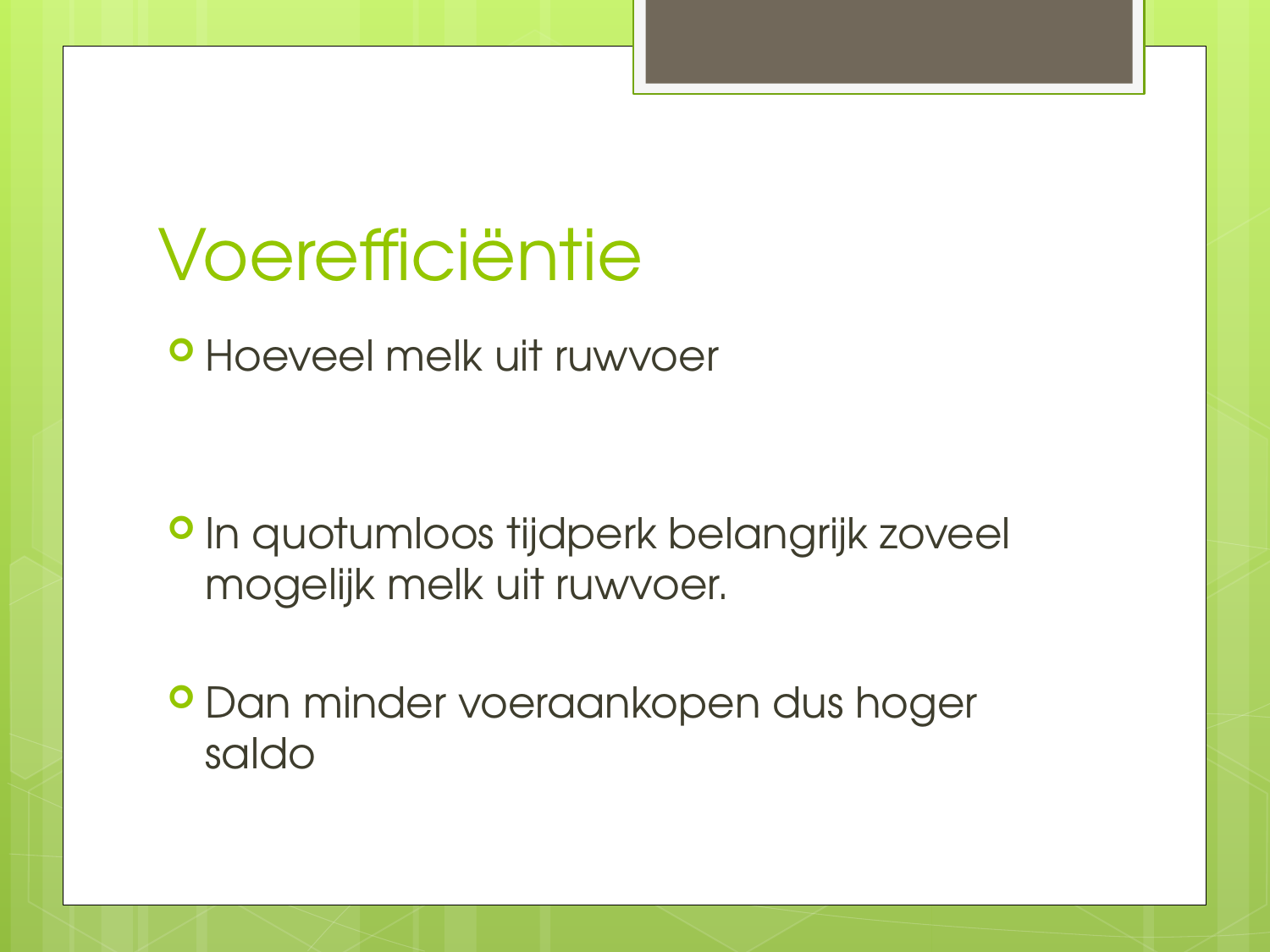

# Voerefficiëntie
Hoeveel melk uit ruwvoer

In quotumloos tijdperk belangrijk zoveel mogelijk melk uit ruwvoer.

Dan minder voeraankopen dus hoger saldo